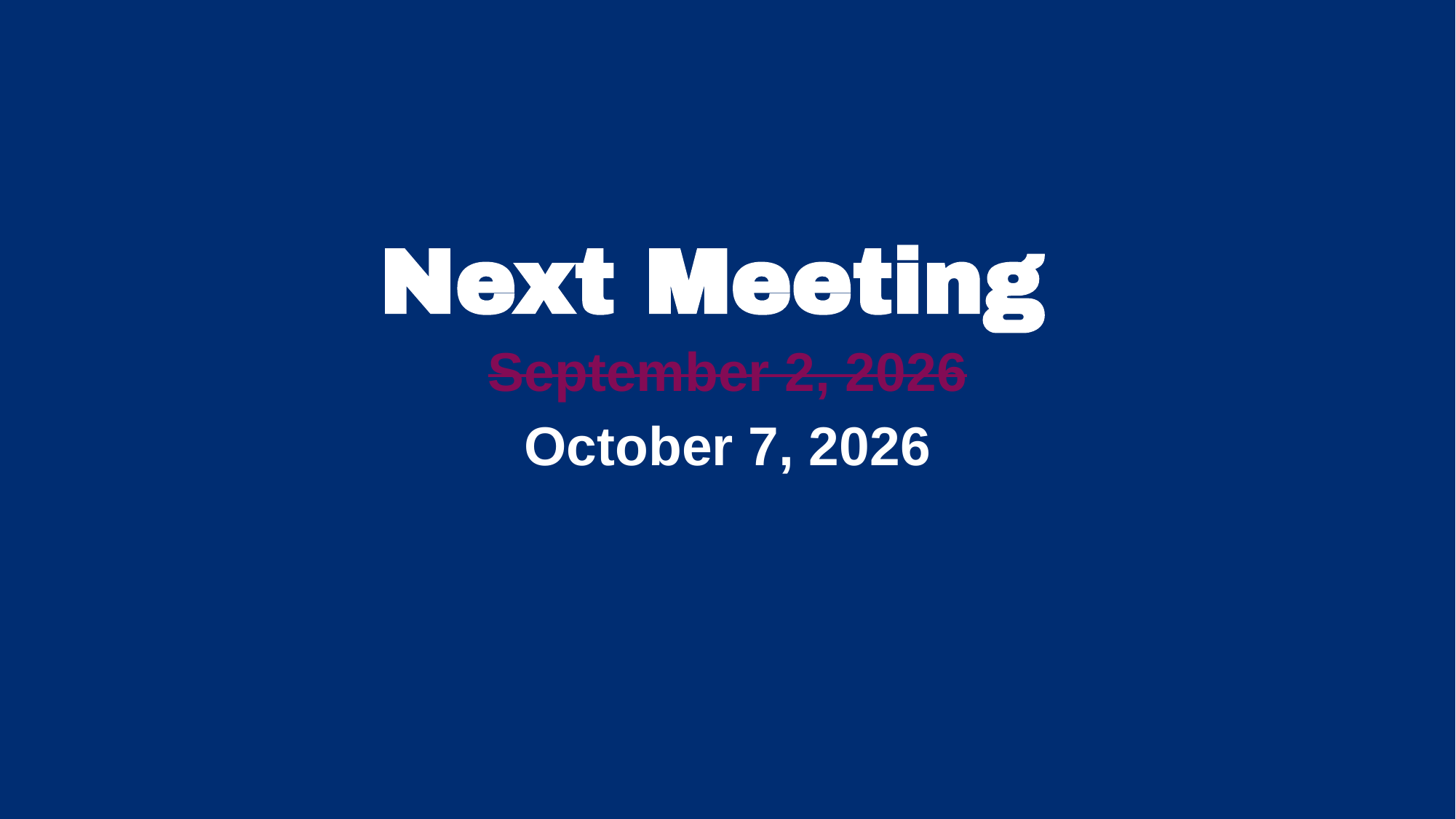

Next Meeting
September 2, 2026
October 7, 2026